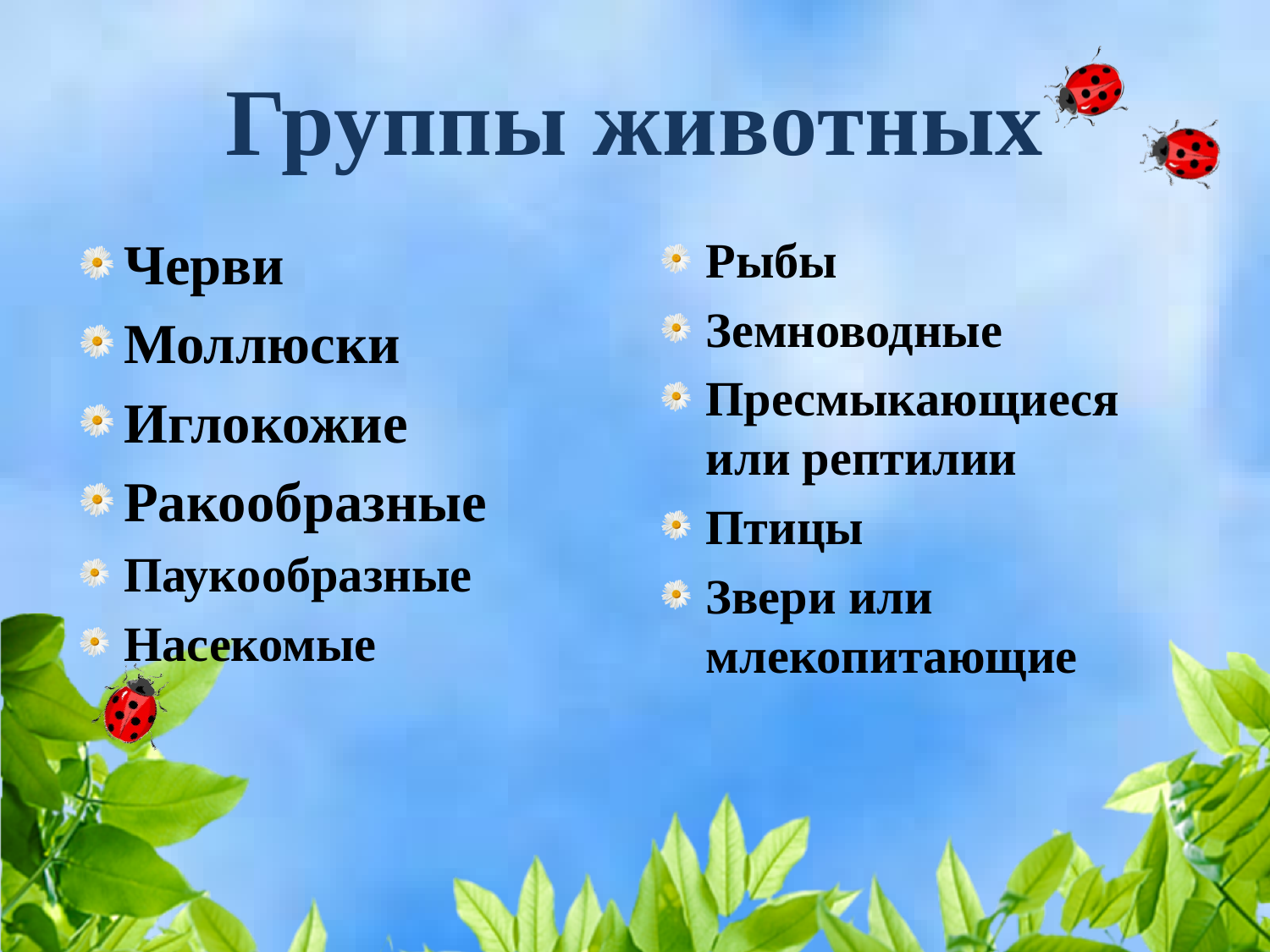

# Группы животных
Черви
Моллюски
Иглокожие
Ракообразные
Паукообразные
Насекомые

Рыбы
Земноводные
Пресмыкающиеся или рептилии
Птицы
Звери или млекопитающие